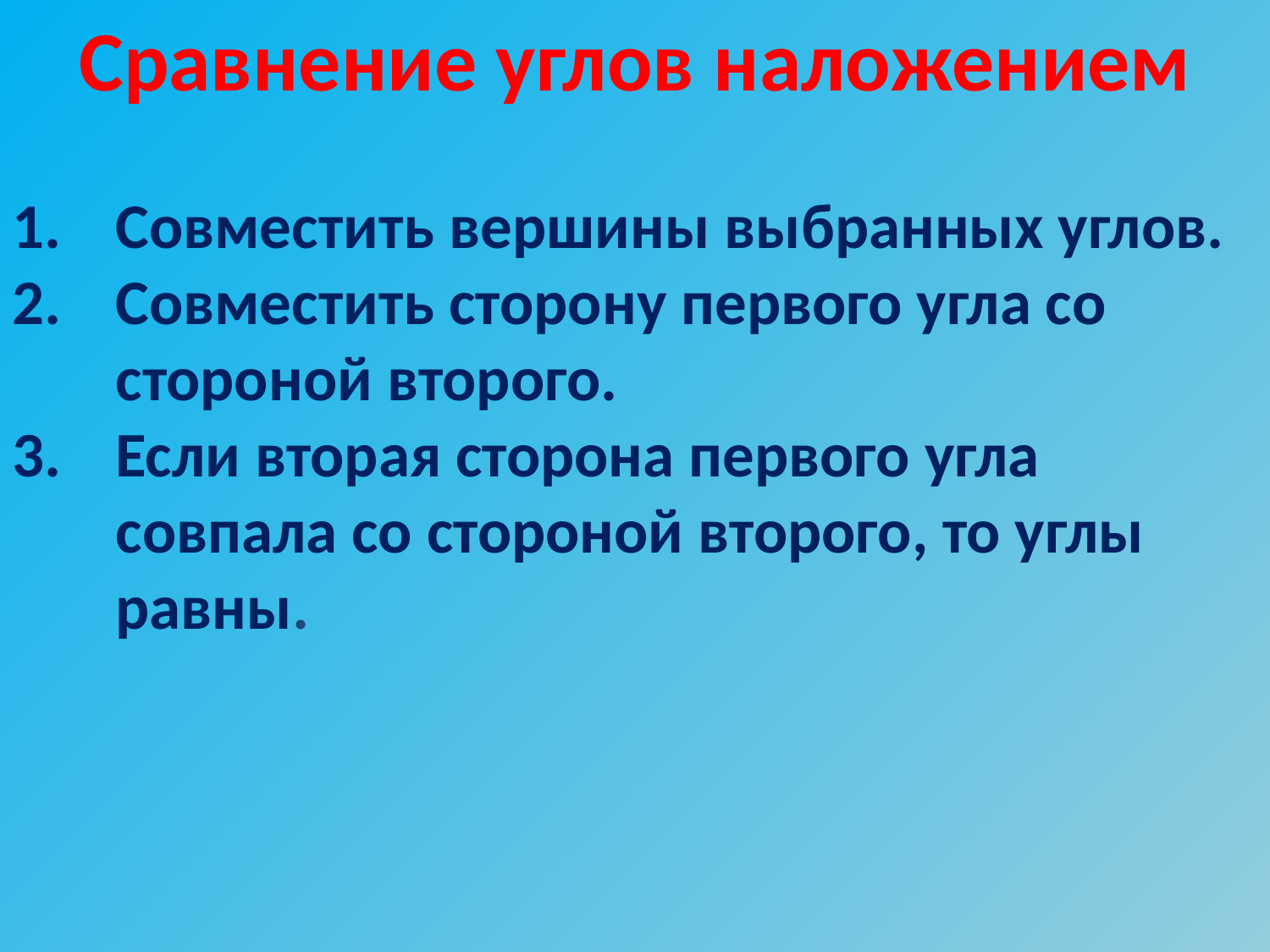

Сравнение углов наложением
Совместить вершины выбранных углов.
Совместить сторону первого угла со стороной второго.
Если вторая сторона первого угла совпала со стороной второго, то углы равны.